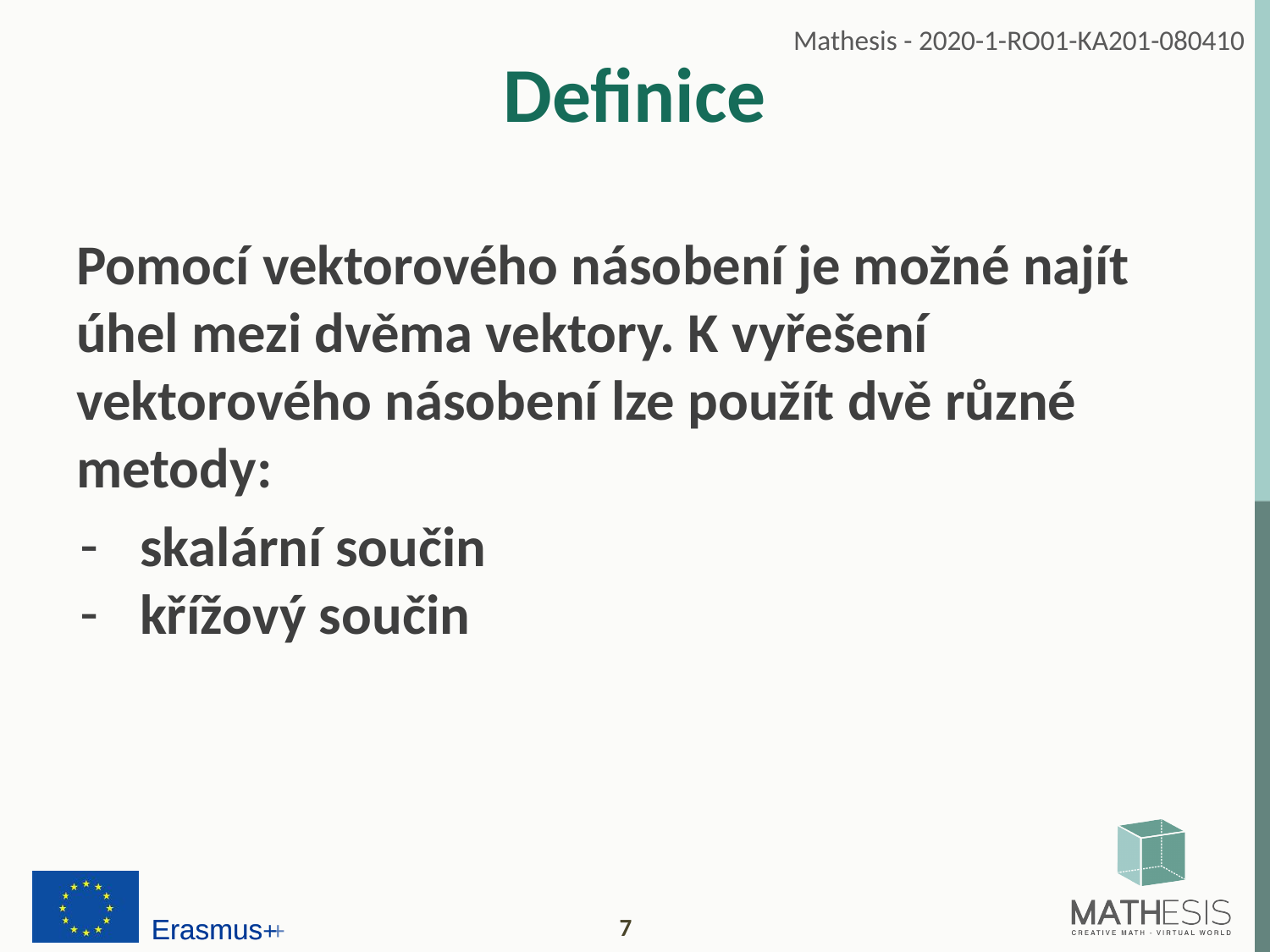

# Definice
Pomocí vektorového násobení je možné najít úhel mezi dvěma vektory. K vyřešení vektorového násobení lze použít dvě různé metody:
skalární součin
křížový součin